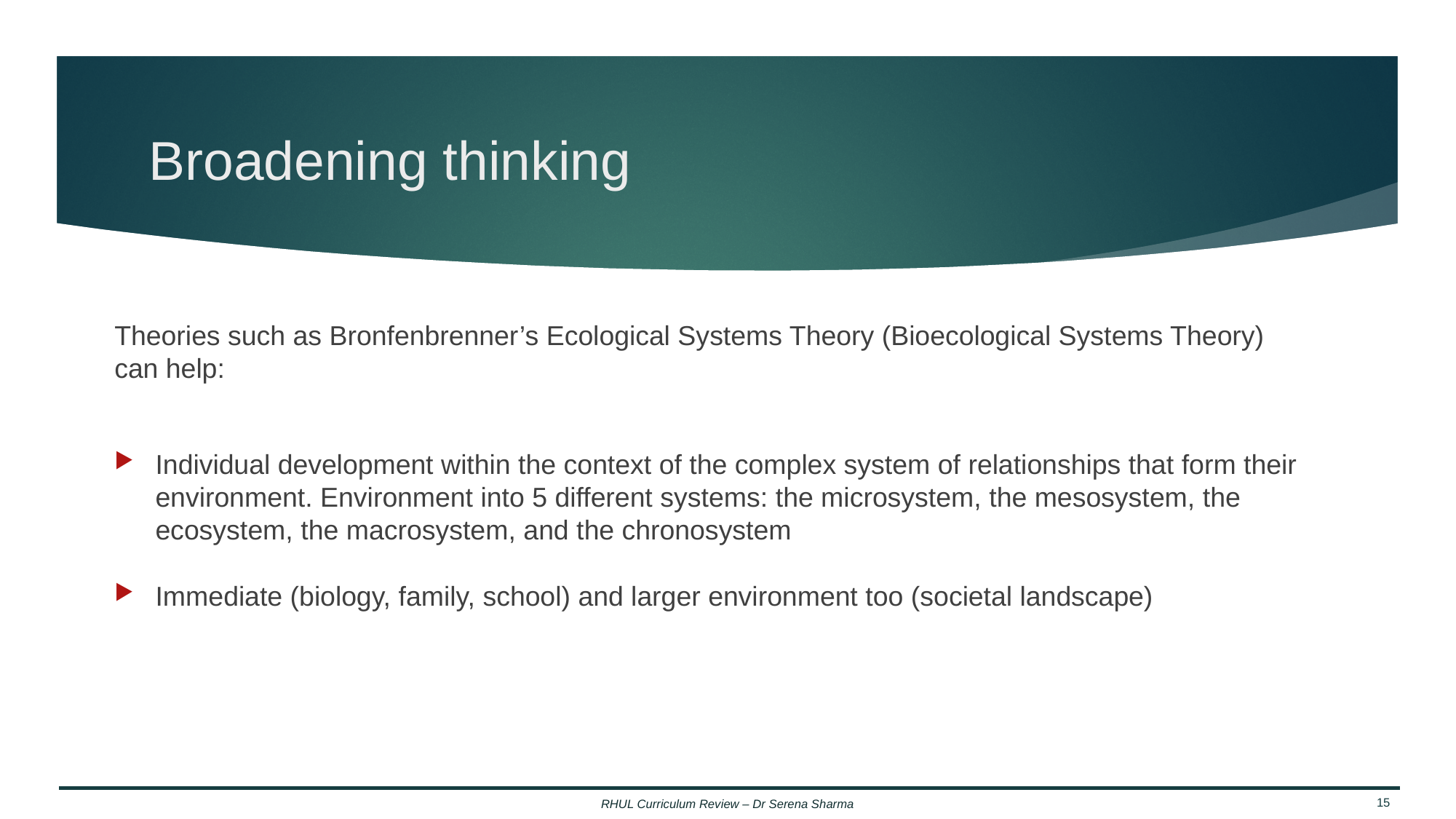

# Broadening thinking
Theories such as Bronfenbrenner’s Ecological Systems Theory (Bioecological Systems Theory) can help:

Individual development within the context of the complex system of relationships that form their environment. Environment into 5 different systems: the microsystem, the mesosystem, the ecosystem, the macrosystem, and the chronosystem
Immediate (biology, family, school) and larger environment too (societal landscape)

RHUL Curriculum Review – Dr Serena Sharma